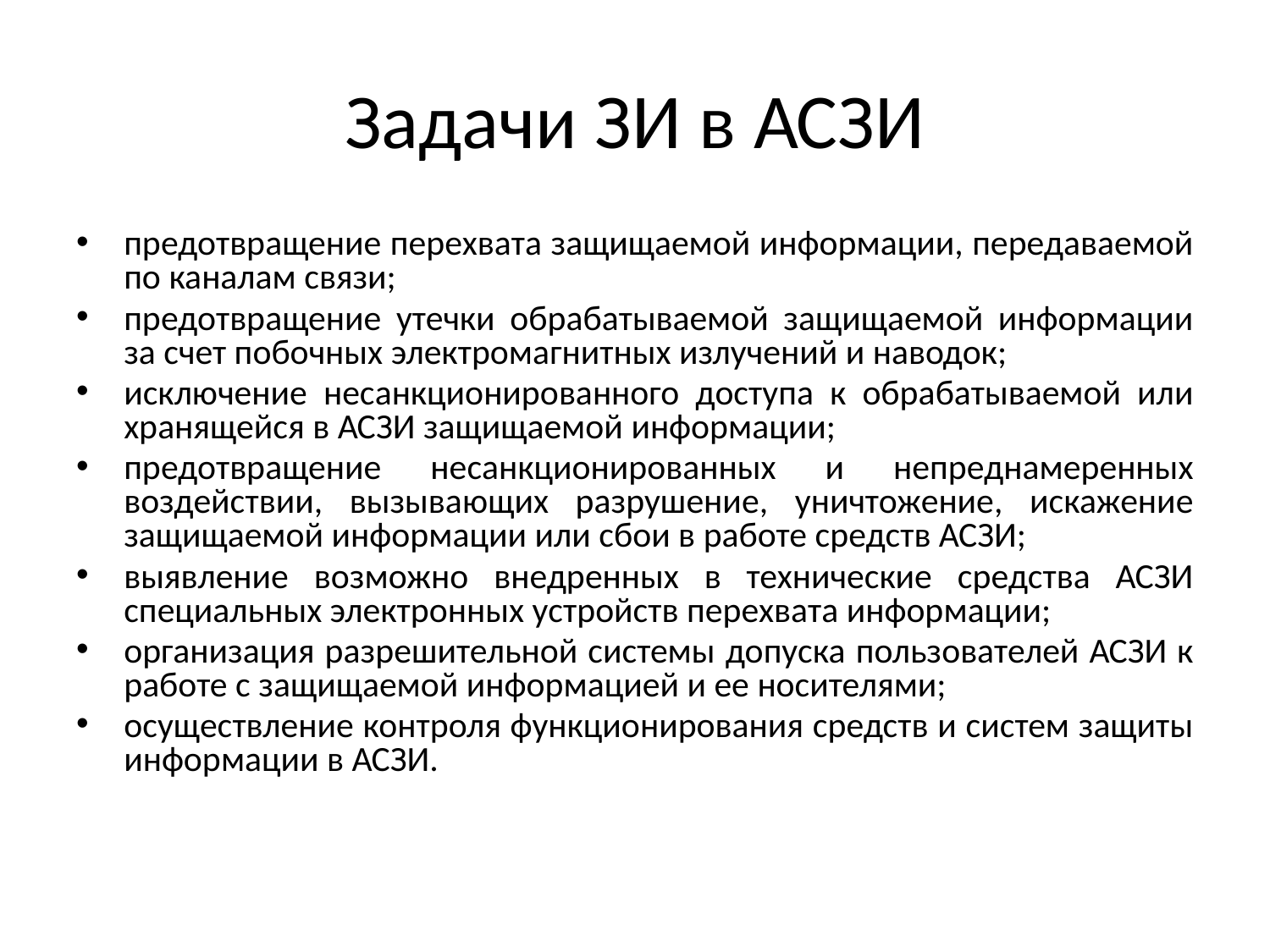

# Задачи ЗИ в АСЗИ
предотвращение перехвата защищаемой информации, передаваемой по каналам связи;
предотвращение утечки обрабатываемой защищаемой информации за счет побочных электромагнитных излучений и наводок;
исключение несанкционированного доступа к обрабатываемой или хранящейся в АСЗИ защищаемой информации;
предотвращение несанкционированных и непреднамеренных воздействии, вызывающих разрушение, уничтожение, искажение защищаемой информации или сбои в работе средств АСЗИ;
выявление возможно внедренных в технические средства АСЗИ специальных электронных устройств перехвата информации;
организация разрешительной системы допуска пользователей АСЗИ к работе с защищаемой информацией и ее носителями;
осуществление контроля функционирования средств и систем защиты информации в АСЗИ.